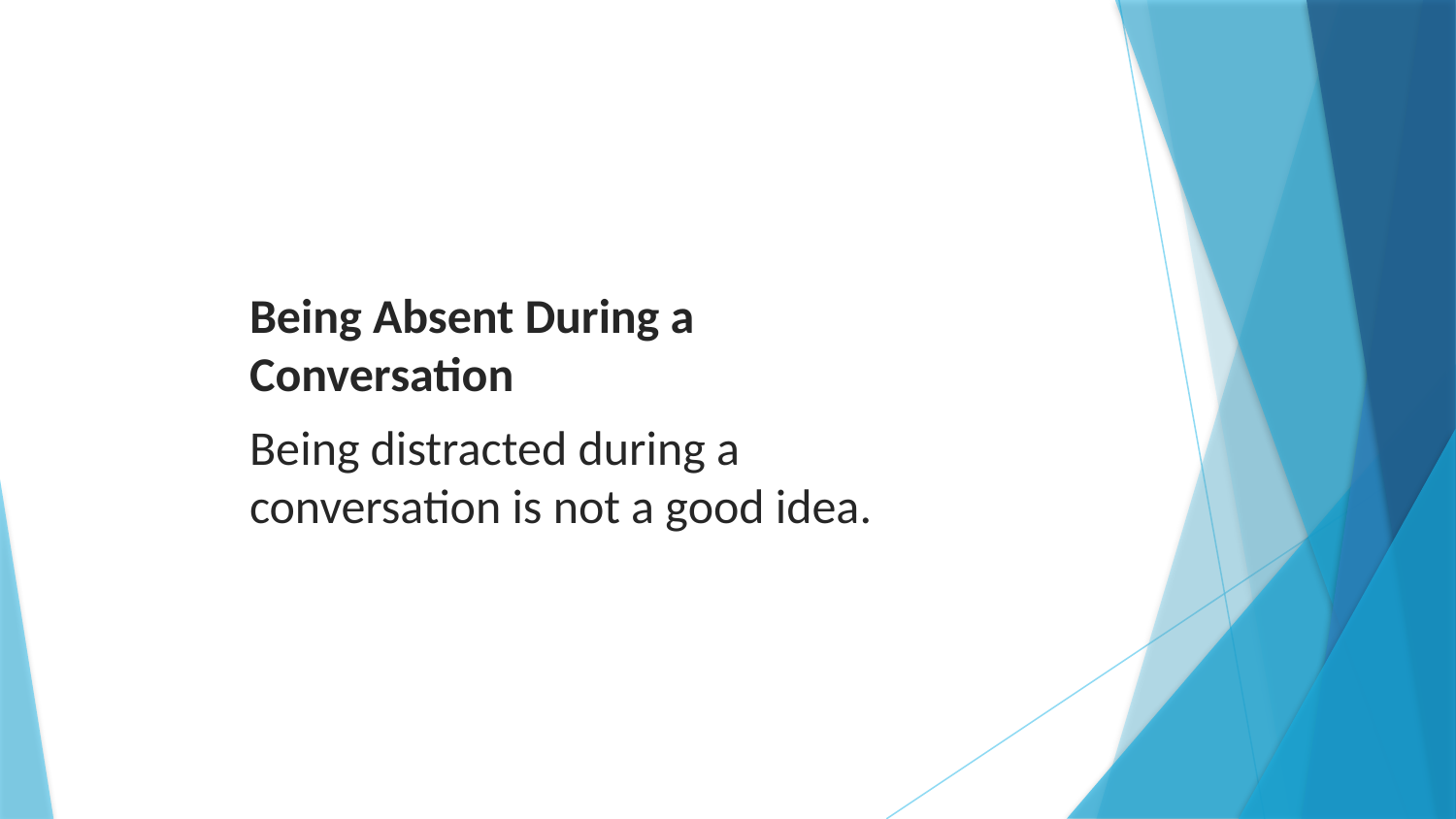

Being Absent During a Conversation
Being distracted during a conversation is not a good idea.